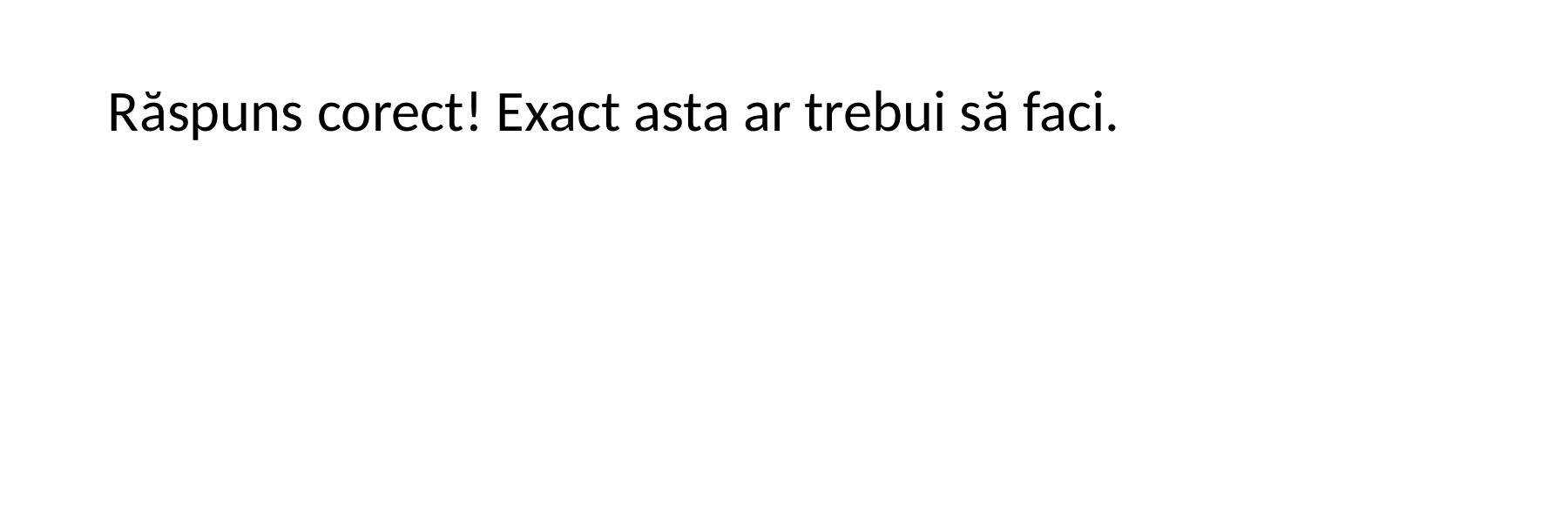

Răspuns corect! Exact asta ar trebui să faci.